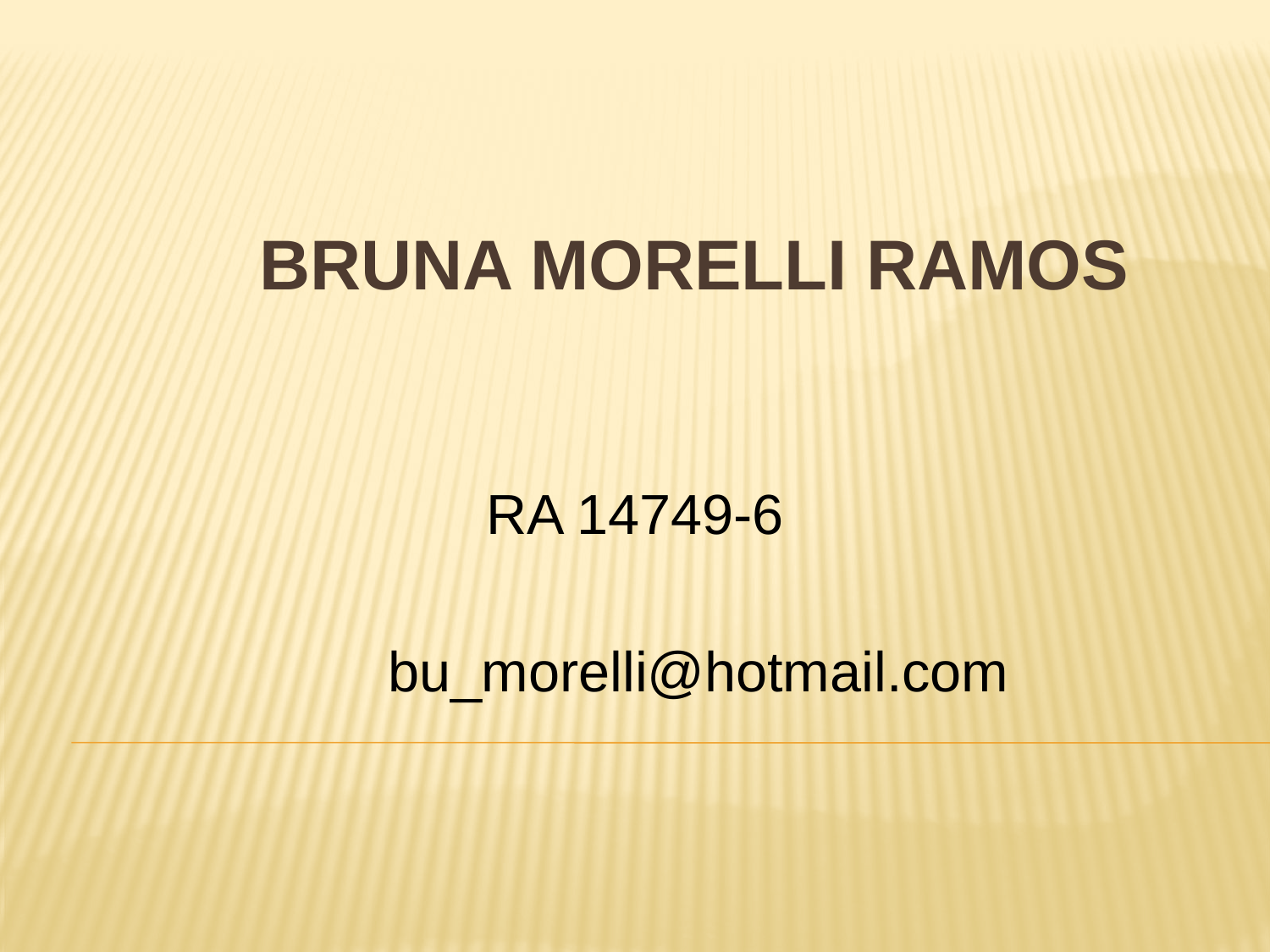

# BRUNA MORELLI RAMOS
RA 14749-6

	bu_morelli@hotmail.com